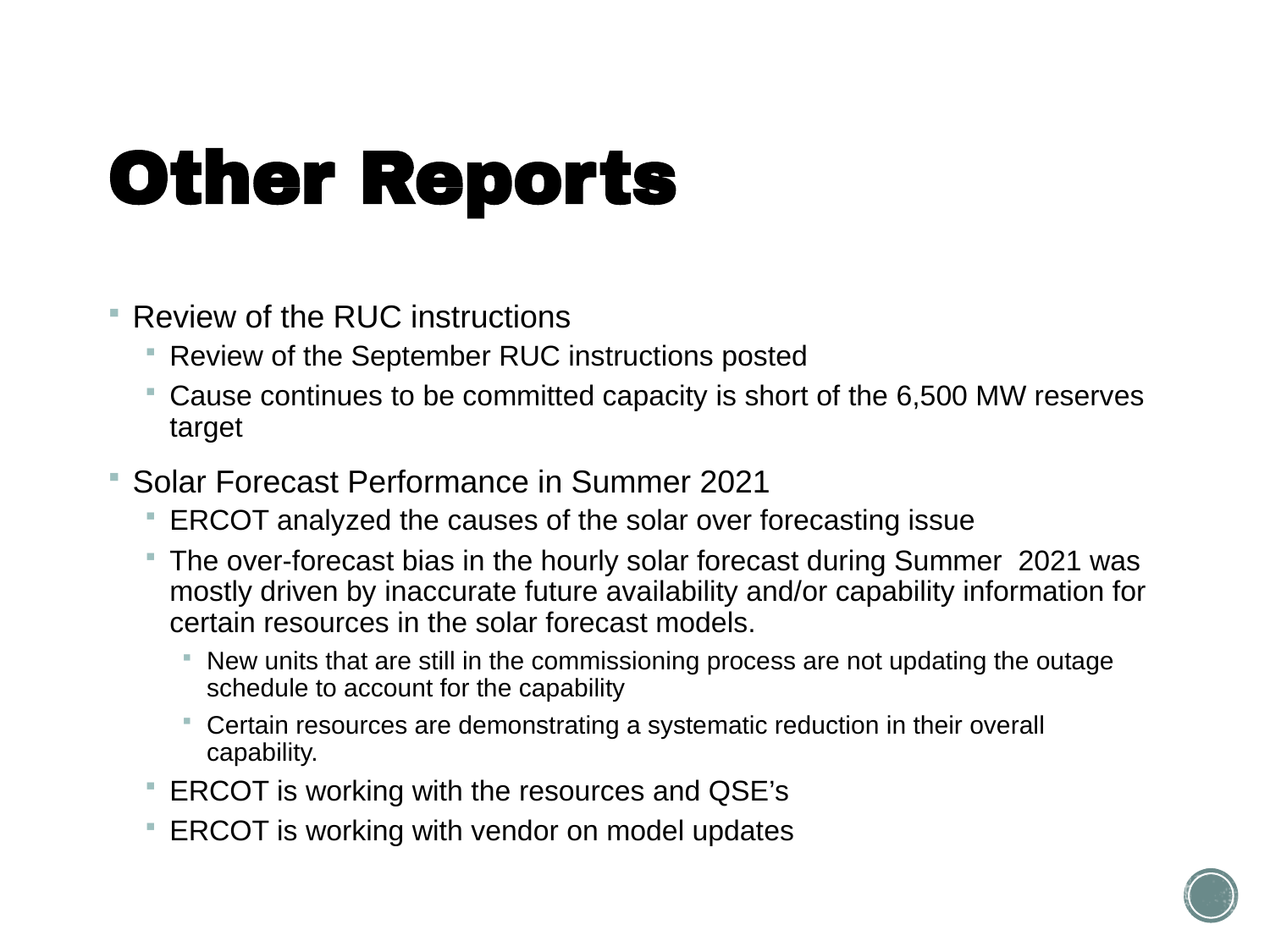

# Other Reports
Review of the RUC instructions
Review of the September RUC instructions posted
Cause continues to be committed capacity is short of the 6,500 MW reserves target
Solar Forecast Performance in Summer 2021
ERCOT analyzed the causes of the solar over forecasting issue
The over-forecast bias in the hourly solar forecast during Summer  2021 was mostly driven by inaccurate future availability and/or capability information for certain resources in the solar forecast models.
New units that are still in the commissioning process are not updating the outage schedule to account for the capability
Certain resources are demonstrating a systematic reduction in their overall capability.
ERCOT is working with the resources and QSE’s
ERCOT is working with vendor on model updates